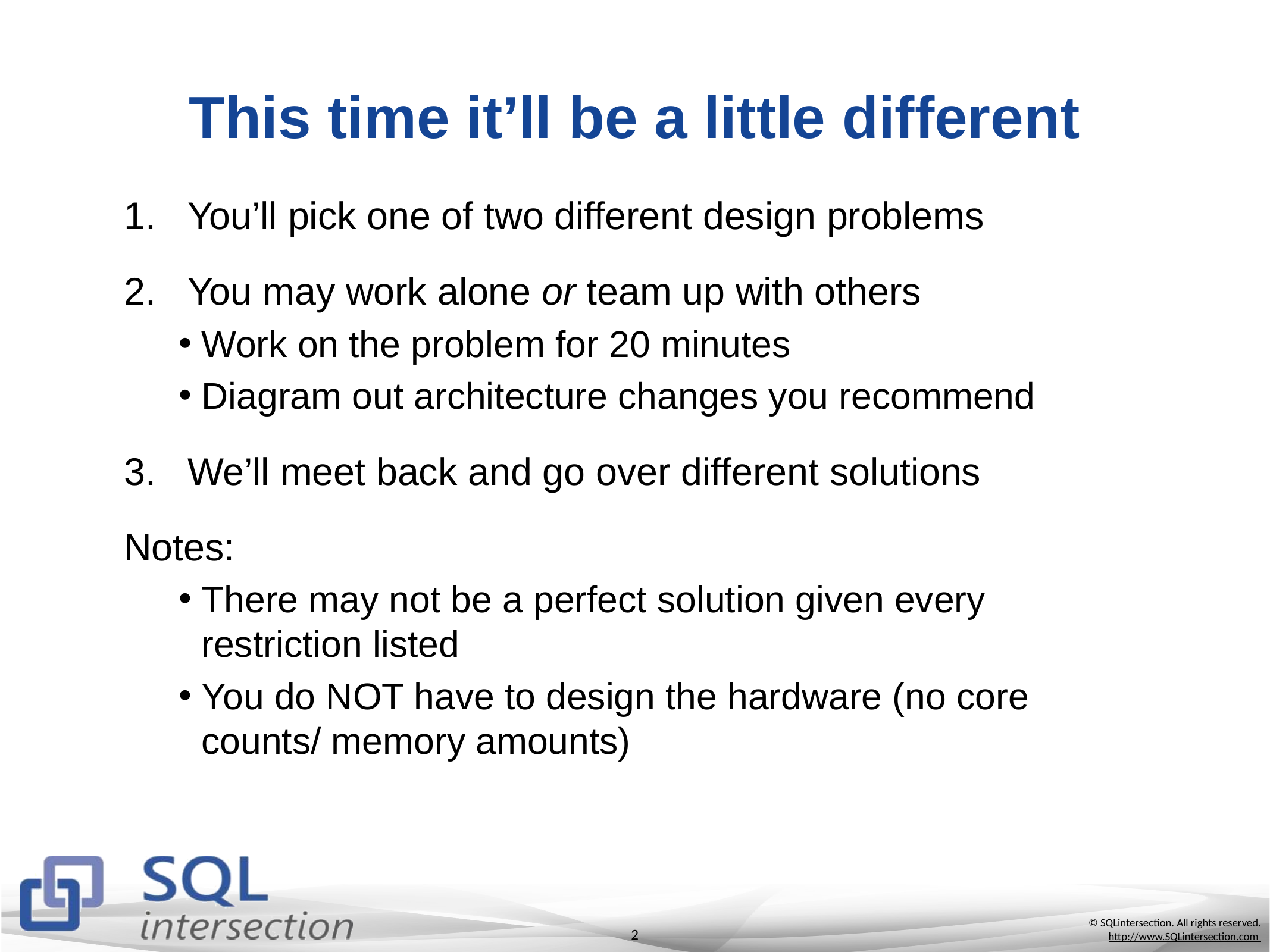

# This time it’ll be a little different
You’ll pick one of two different design problems
You may work alone or team up with others
Work on the problem for 20 minutes
Diagram out architecture changes you recommend
We’ll meet back and go over different solutions
Notes:
There may not be a perfect solution given every restriction listed
You do NOT have to design the hardware (no core counts/ memory amounts)